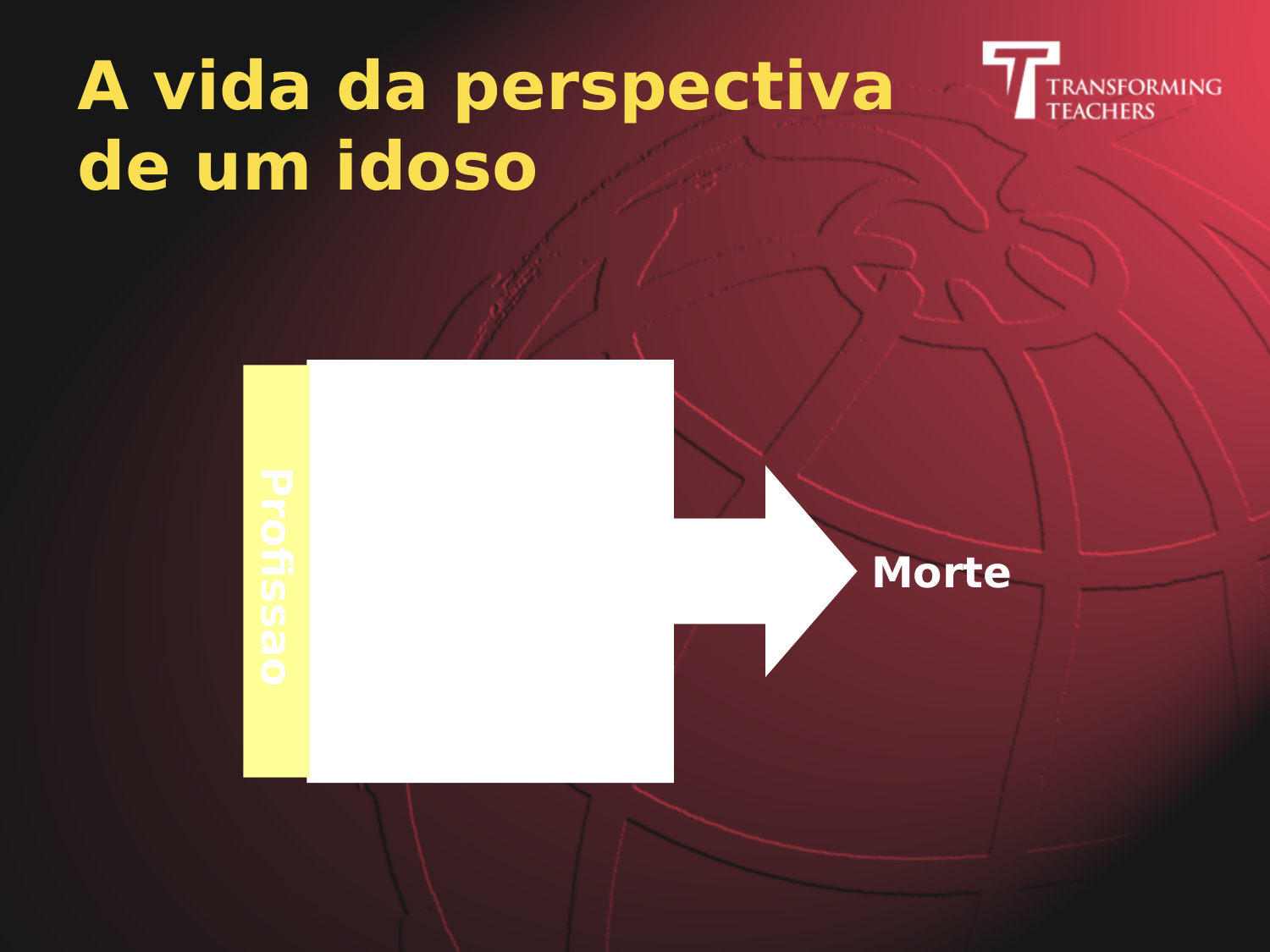

# A vida da perspectiva de um idoso

Profissao
Aposentadoria
Morte